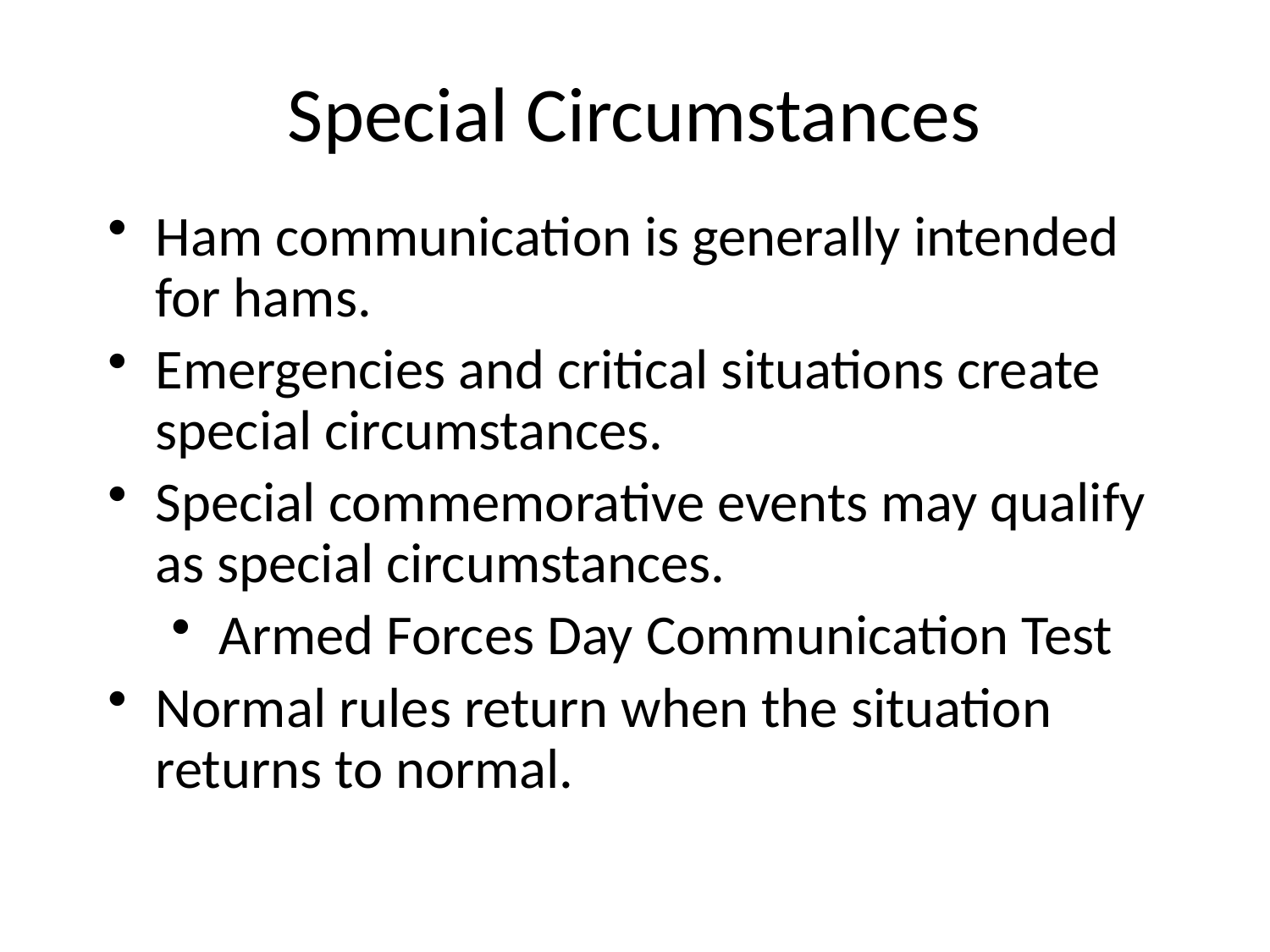

Special Circumstances
Ham communication is generally intended for hams.
Emergencies and critical situations create special circumstances.
Special commemorative events may qualify as special circumstances.
Armed Forces Day Communication Test
Normal rules return when the situation returns to normal.